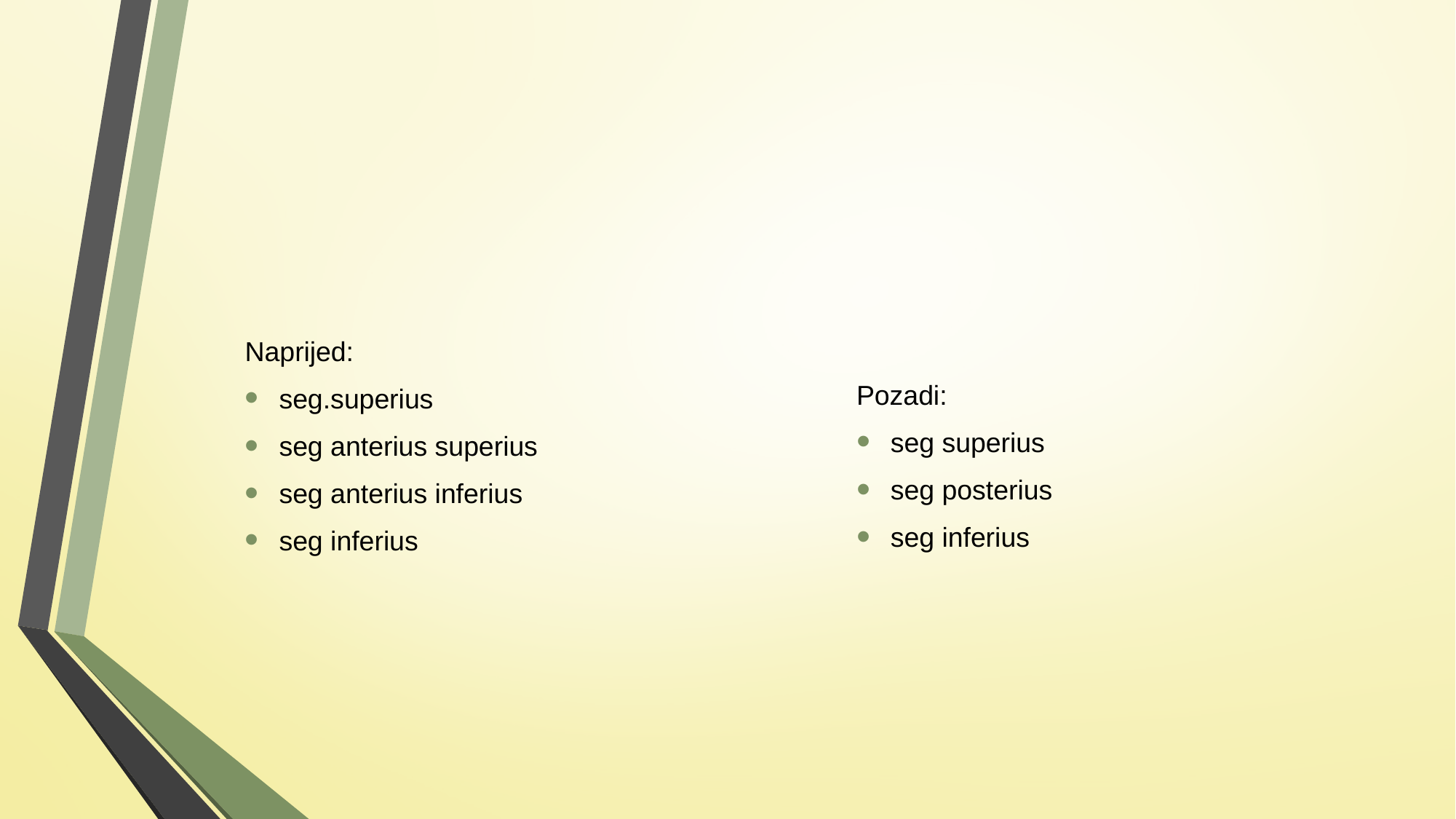

Naprijed:
seg.superius
seg anterius superius
seg anterius inferius
seg inferius
Pozadi:
seg superius
seg posterius
seg inferius